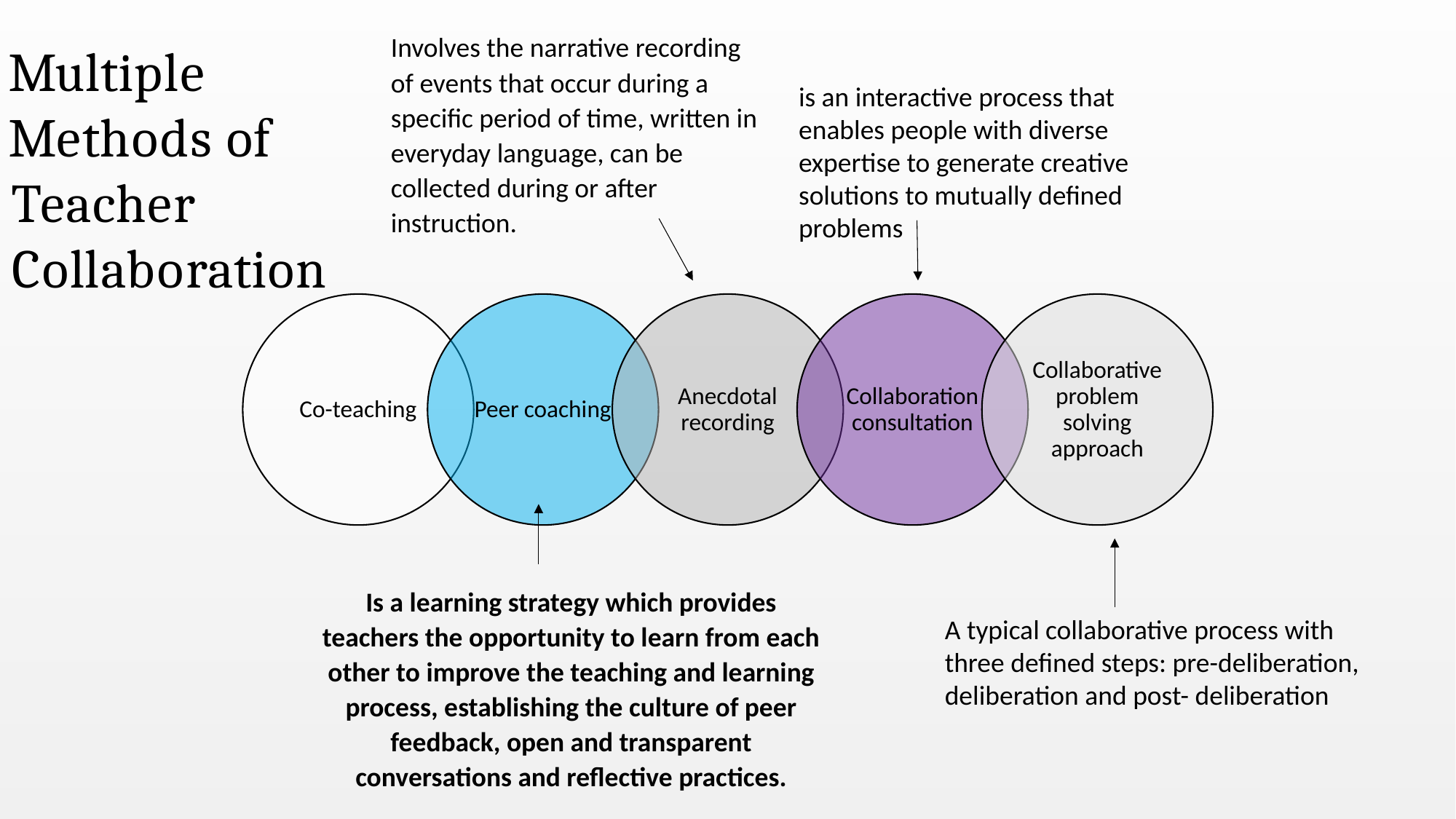

Involves the narrative recording of events that occur during a specific period of time, written in everyday language, can be collected during or after instruction.
Multiple Methods of Teacher Collaboration
is an interactive process that enables people with diverse expertise to generate creative solutions to mutually defined problems
Co-teaching
Peer coaching
Anecdotal recording
Collaboration consultation
Collaborative problem solving approach
Is a learning strategy which provides teachers the opportunity to learn from each other to improve the teaching and learning process, establishing the culture of peer feedback, open and transparent conversations and reflective practices.
A typical collaborative process with three defined steps: pre-deliberation, deliberation and post- deliberation